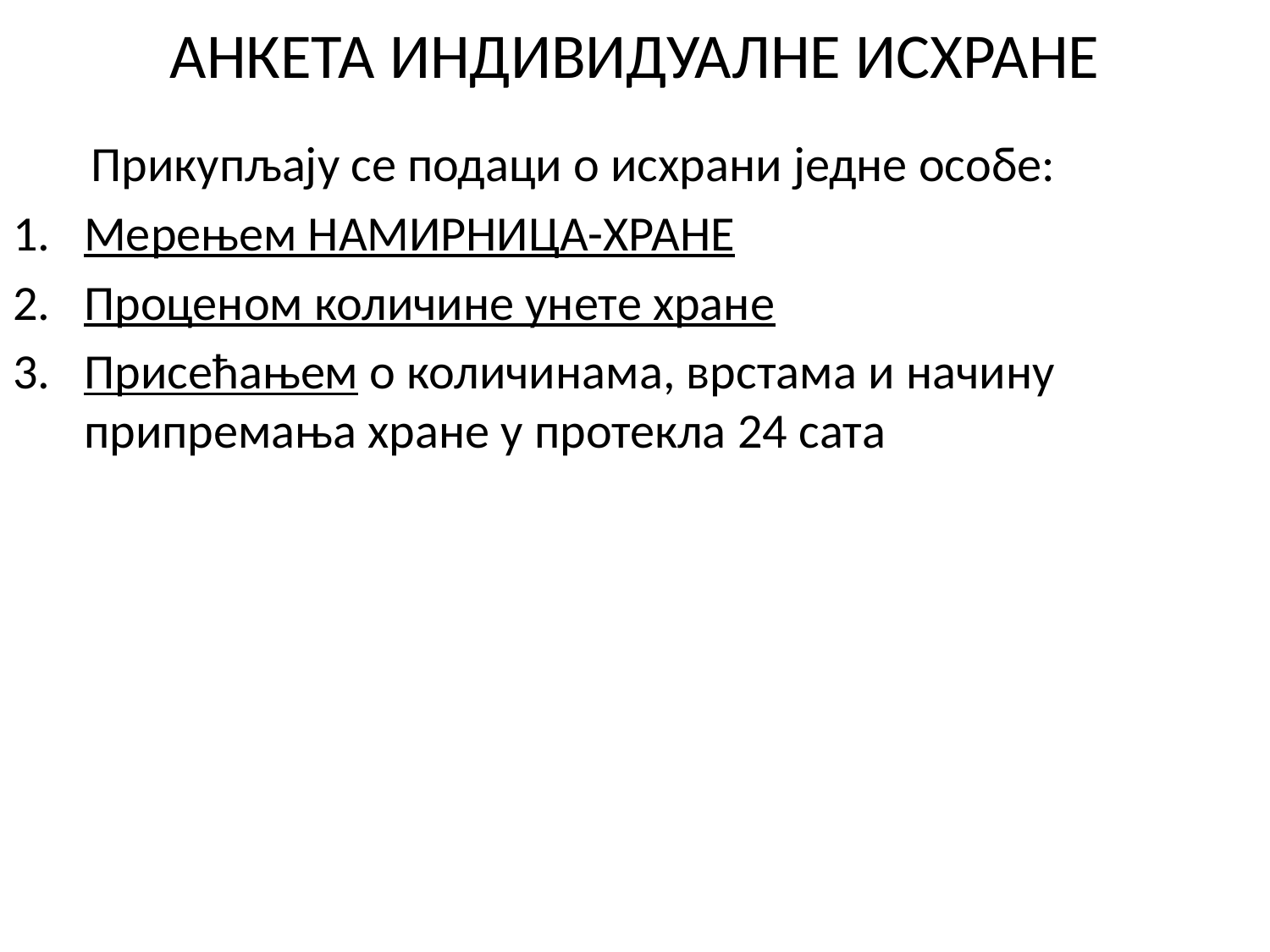

АНКЕТА ИНДИВИДУАЛНЕ ИСХРАНЕ
       Прикупљају се подаци о исхрани једне особе:
Мерењем НАМИРНИЦА-ХРАНЕ
Проценом количине унете хране
Присећањем о количинама, врстама и начину припремања хране у протекла 24 сата